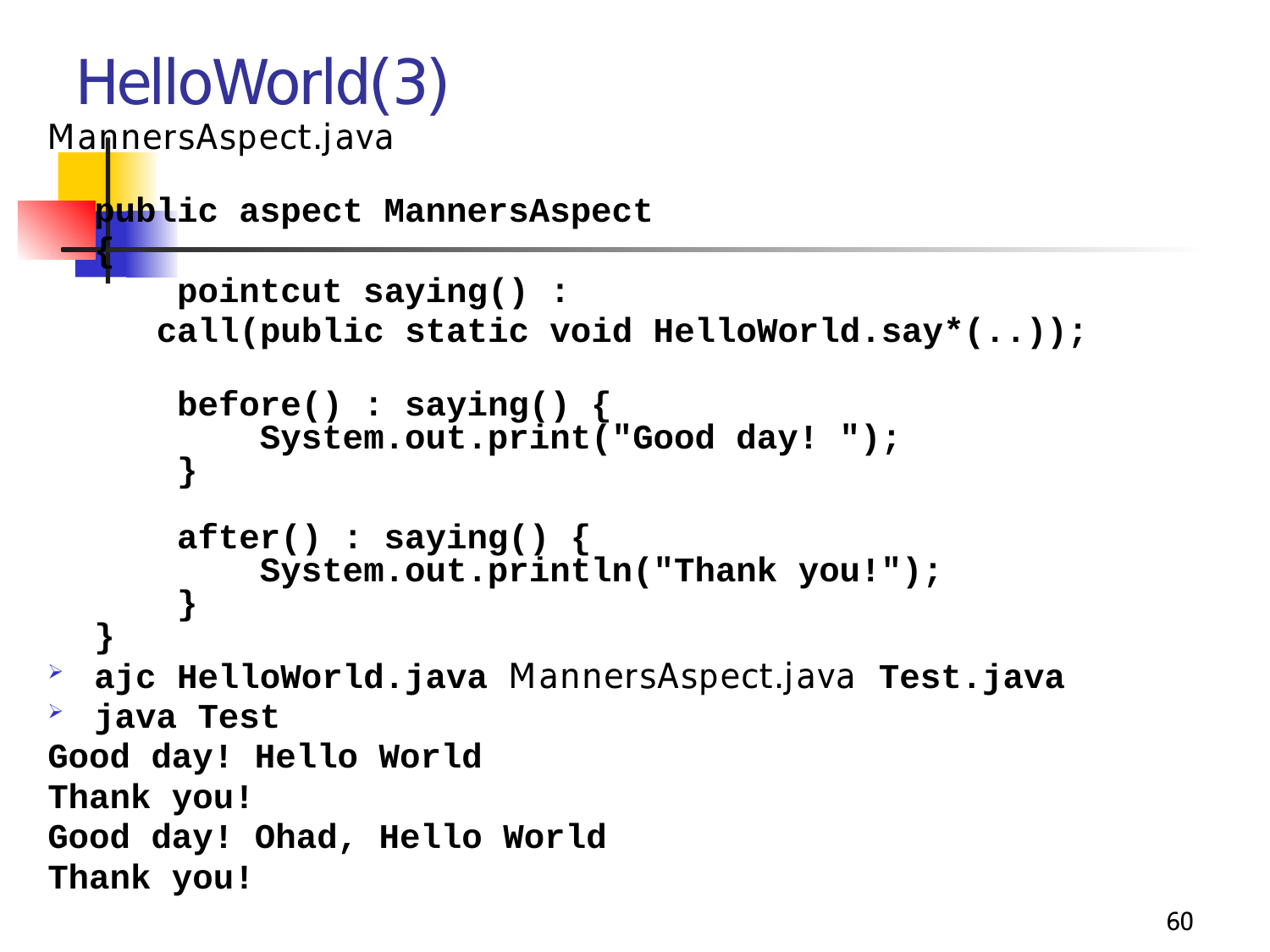

# HelloWorld(3)
MannersAspect.java
public aspect MannersAspect
	{
	    pointcut saying() :
		   call(public static void HelloWorld.say*(..));
	    before() : saying() {
        System.out.print("Good day! ");
    }
    after() : saying() {
        System.out.println("Thank you!");
    }
}
ajc HelloWorld.java MannersAspect.java Test.java
java Test
Good day! Hello World
Thank you!
Good day! Ohad, Hello World
Thank you!
60